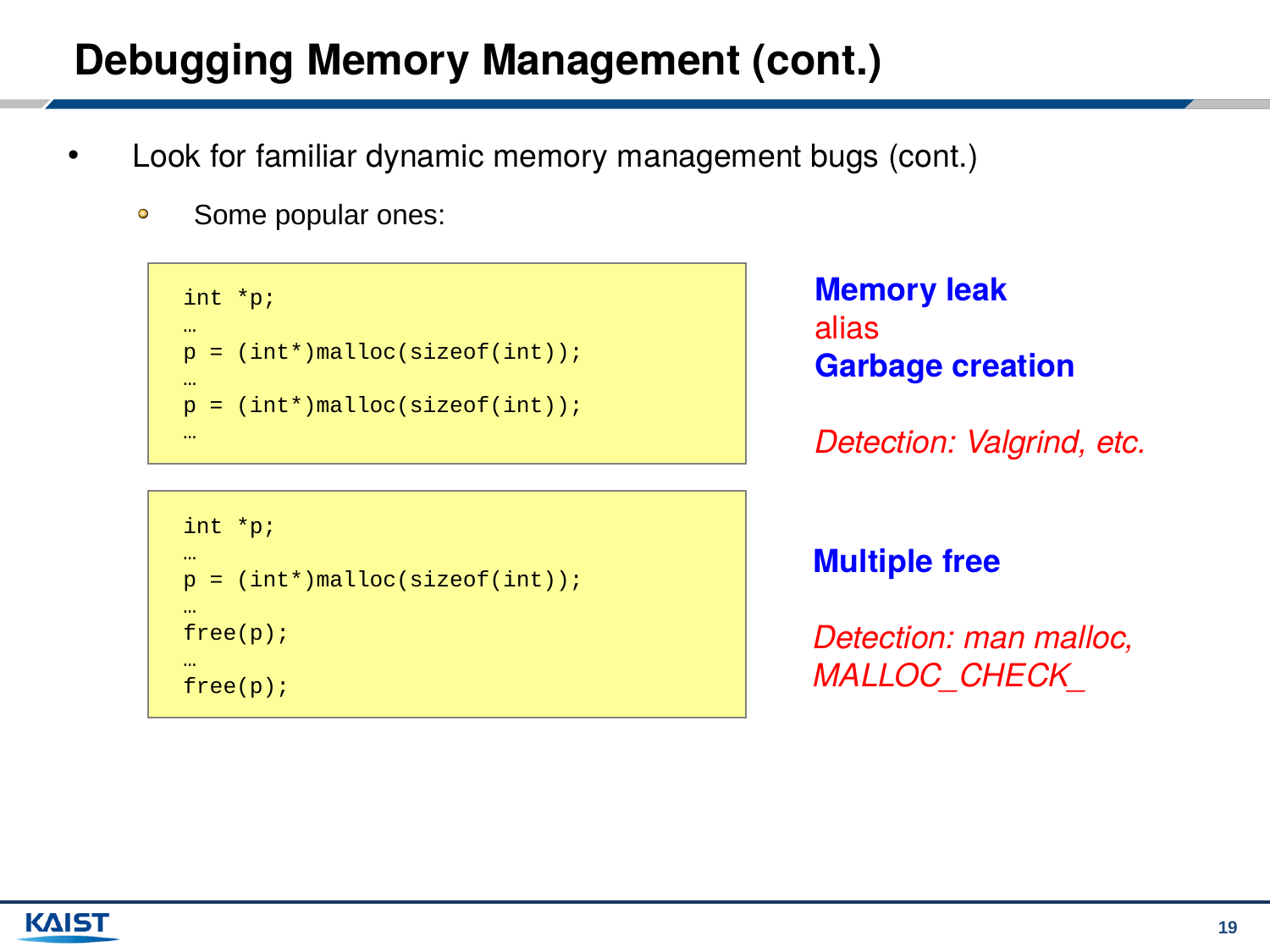

# Debugging Memory Management (cont.)
Look for familiar dynamic memory management bugs (cont.)
Some popular ones:

int *p;
…
p = (int*)malloc(sizeof(int));
…
p = (int*)malloc(sizeof(int));
…
Memory leak
alias
Garbage creation

Detection: Valgrind, etc.
int *p;
…
p = (int*)malloc(sizeof(int));
…
free(p);
…
free(p);
Multiple free

Detection: man malloc,
MALLOC_CHECK_